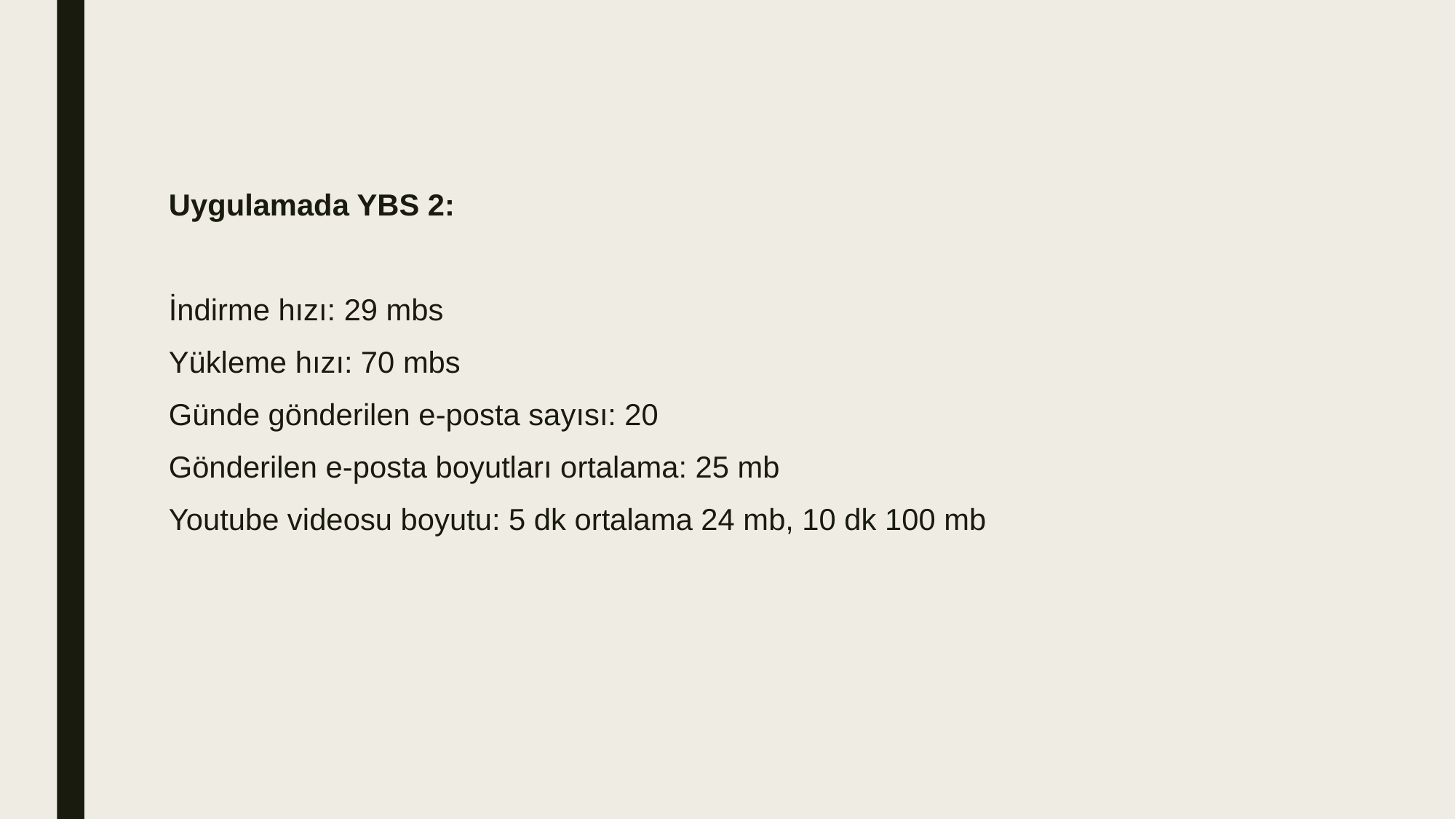

Uygulamada YBS 2:

İndirme hızı: 29 mbs
Yükleme hızı: 70 mbs
Günde gönderilen e-posta sayısı: 20
Gönderilen e-posta boyutları ortalama: 25 mb
Youtube videosu boyutu: 5 dk ortalama 24 mb, 10 dk 100 mb